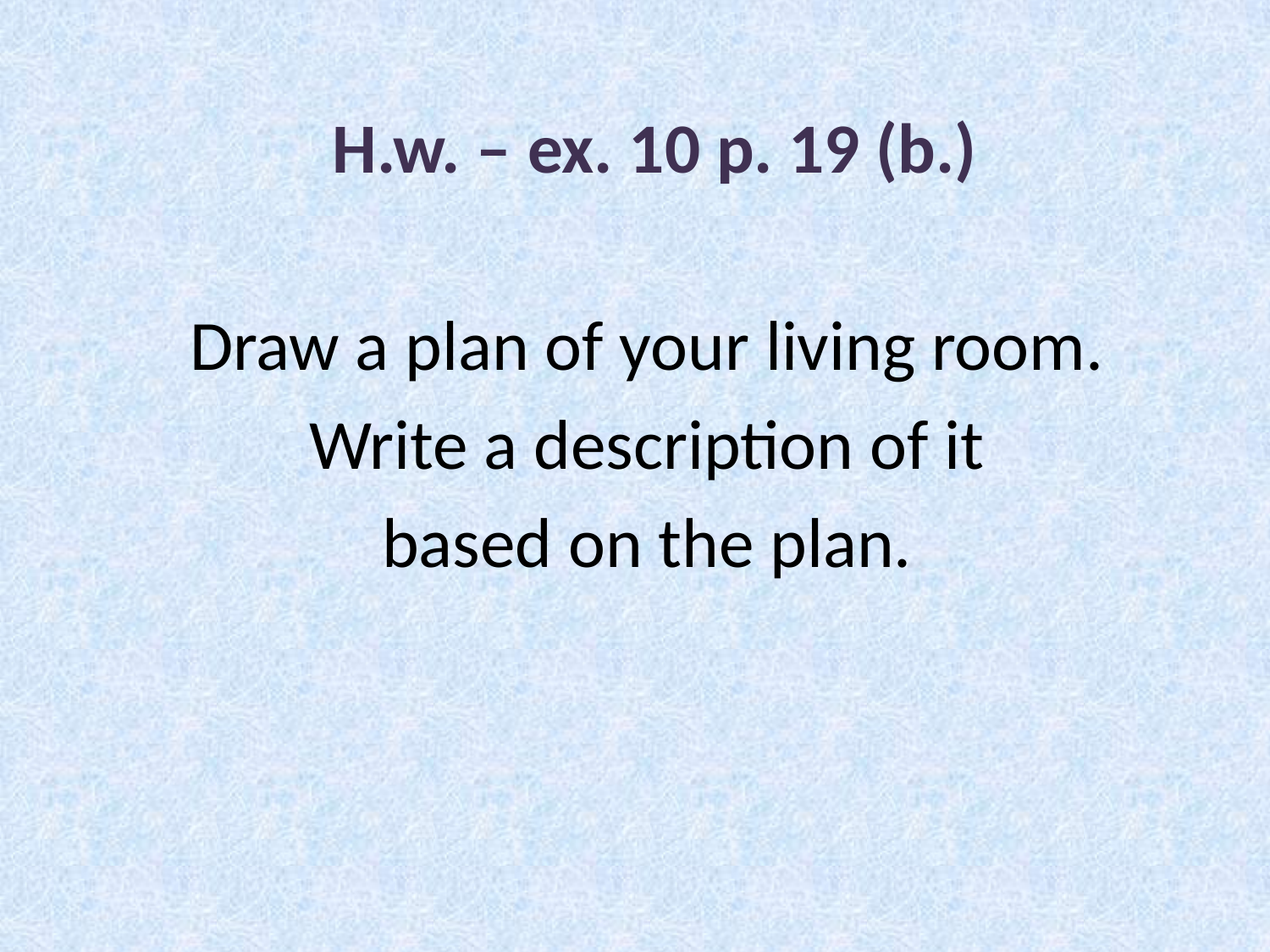

H.w. – ex. 10 p. 19 (b.)

Draw a plan of your living room.
Write a description of it
based on the plan.